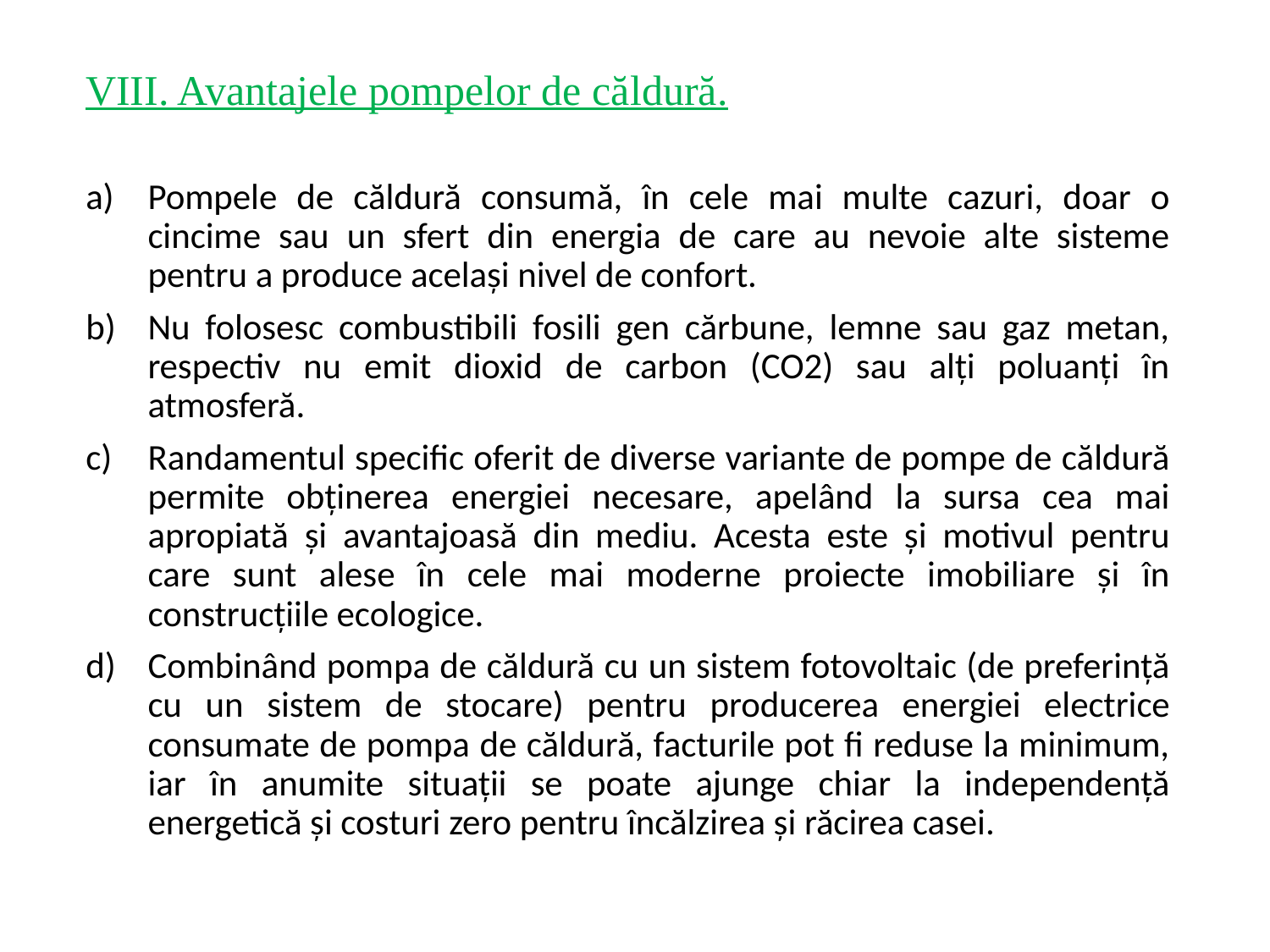

# VIII. Avantajele pompelor de căldură.
Pompele de căldură consumă, în cele mai multe cazuri, doar o cincime sau un sfert din energia de care au nevoie alte sisteme pentru a produce același nivel de confort.
Nu folosesc combustibili fosili gen cărbune, lemne sau gaz metan, respectiv nu emit dioxid de carbon (CO2) sau alți poluanți în atmosferă.
Randamentul specific oferit de diverse variante de pompe de căldură permite obținerea energiei necesare, apelând la sursa cea mai apropiată și avantajoasă din mediu. Acesta este și motivul pentru care sunt alese în cele mai moderne proiecte imobiliare și în construcțiile ecologice.
Combinând pompa de căldură cu un sistem fotovoltaic (de preferință cu un sistem de stocare) pentru producerea energiei electrice consumate de pompa de căldură, facturile pot fi reduse la minimum, iar în anumite situații se poate ajunge chiar la independență energetică și costuri zero pentru încălzirea și răcirea casei.